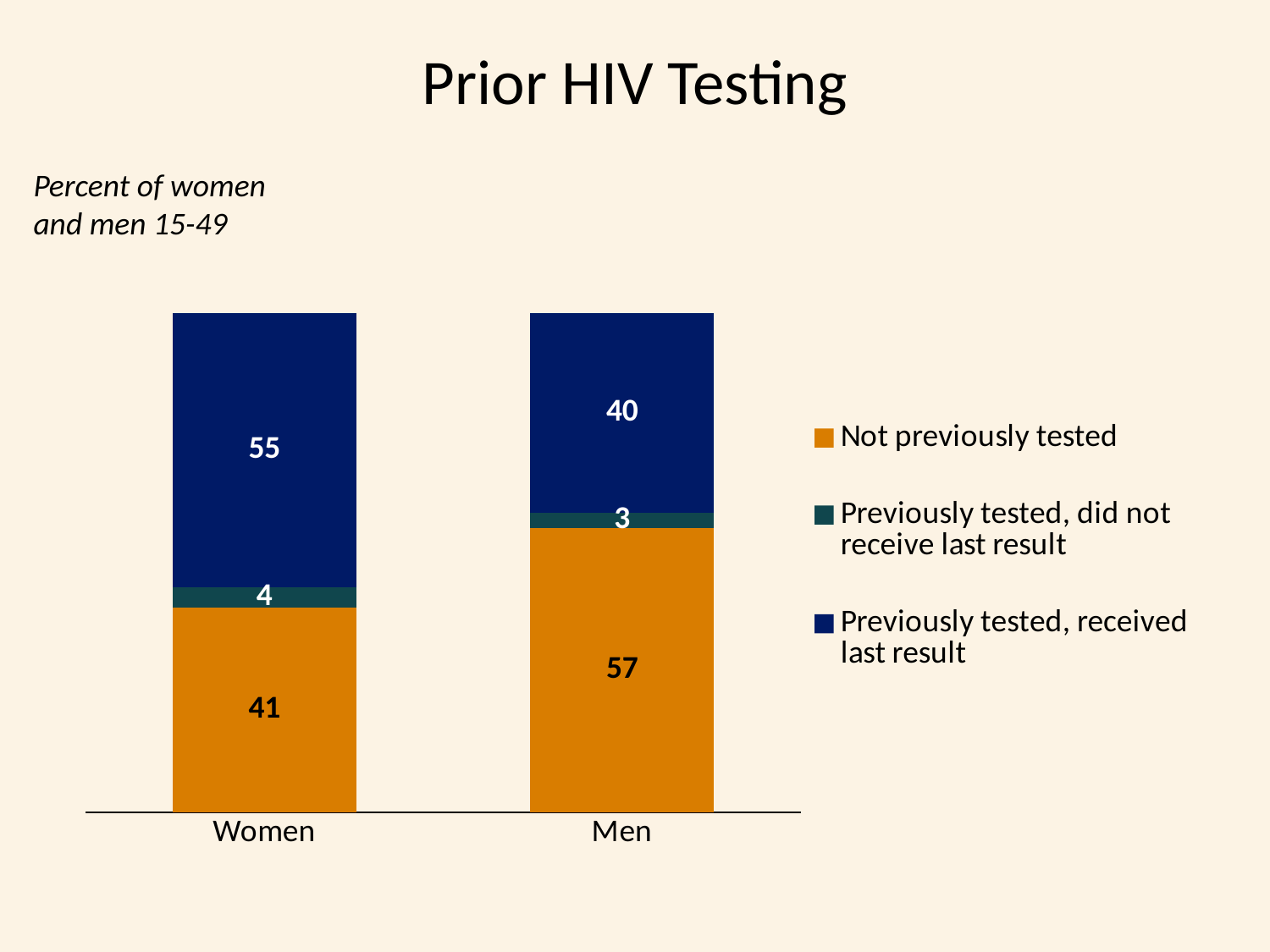

# Prior HIV Testing
Percent of women and men 15-49

### Chart

| Category | Not previously tested | Previously tested, did not receive last result | Previously tested, received last result |
|---|---|---|---|
| Women | 41.0 | 4.0 | 55.0 |
| Men | 57.0 | 3.0 | 40.0 |